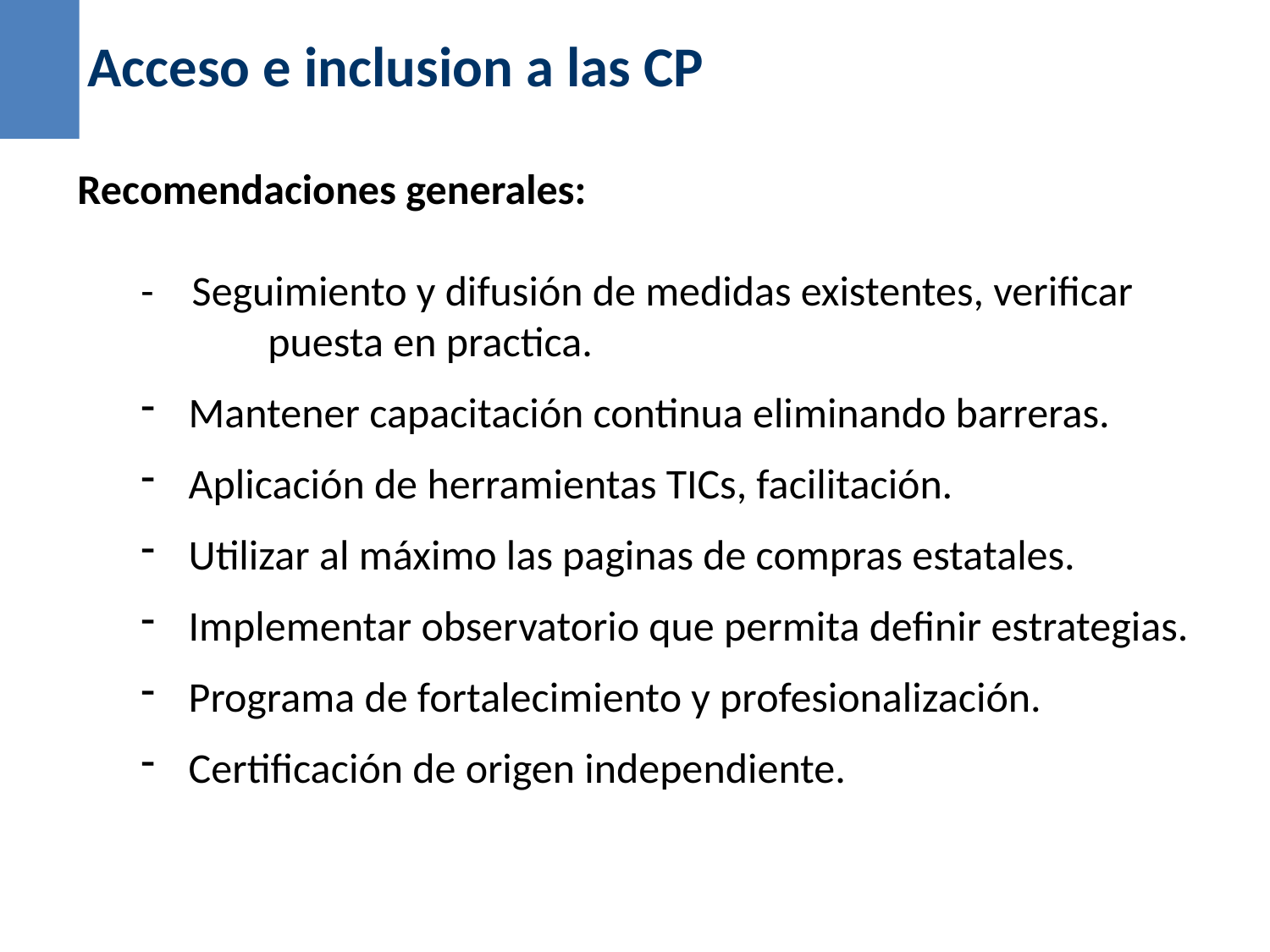

Acceso e inclusion a las CP
Recomendaciones generales:

-    Seguimiento y difusión de medidas existentes, verificar 		puesta en practica.
Mantener capacitación continua eliminando barreras.
Aplicación de herramientas TICs, facilitación.
Utilizar al máximo las paginas de compras estatales.
Implementar observatorio que permita definir estrategias.
Programa de fortalecimiento y profesionalización.
Certificación de origen independiente.